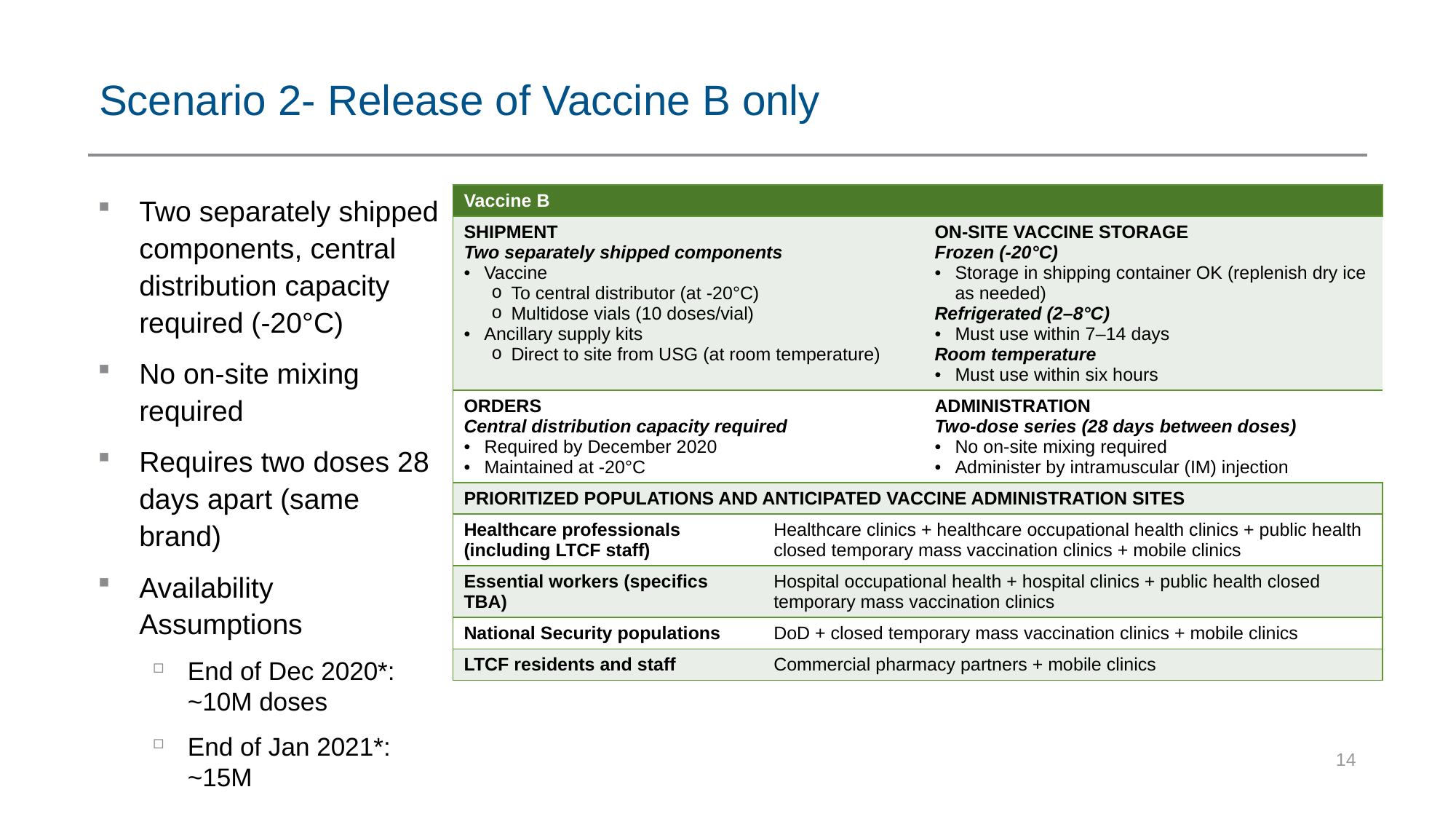

# Scenario 2- Release of Vaccine B only
Two separately shipped components, central distribution capacity required (-20°C)
No on-site mixing required
Requires two doses 28 days apart (same brand)
Availability Assumptions
End of Dec 2020*: ~10M doses
End of Jan 2021*: ~15M
| Vaccine B |  |  |
| --- | --- | --- |
| SHIPMENT Two separately shipped components Vaccine To central distributor (at -20°C) Multidose vials (10 doses/vial) Ancillary supply kits Direct to site from USG (at room temperature) |  | ON-SITE VACCINE STORAGE Frozen (-20°C) Storage in shipping container OK (replenish dry ice as needed) Refrigerated (2–8°C) Must use within 7–14 days Room temperature Must use within six hours |
| ORDERS Central distribution capacity required Required by December 2020 Maintained at -20°C |  | ADMINISTRATION Two-dose series (28 days between doses) No on-site mixing required Administer by intramuscular (IM) injection |
| PRIORITIZED POPULATIONS AND ANTICIPATED VACCINE ADMINISTRATION SITES |  |  |
| Healthcare professionals (including LTCF staff) | Healthcare clinics + healthcare occupational health clinics + public health closed temporary mass vaccination clinics + mobile clinics | Public health closed temporary mass vaccination clinics + potential for mobile clinics |
| Essential workers (specifics TBA) | Hospital occupational health + hospital clinics + public health closed temporary mass vaccination clinics | Public health closed temporary mass vaccination clinics + potential for mobile clinics |
| National Security populations | DoD + closed temporary mass vaccination clinics + mobile clinics | Public health closed temporary mass vaccination clinics + DoD sites |
| LTCF residents and staff | Commercial pharmacy partners + mobile clinics | Potential for mobile clinics to facilities |
14